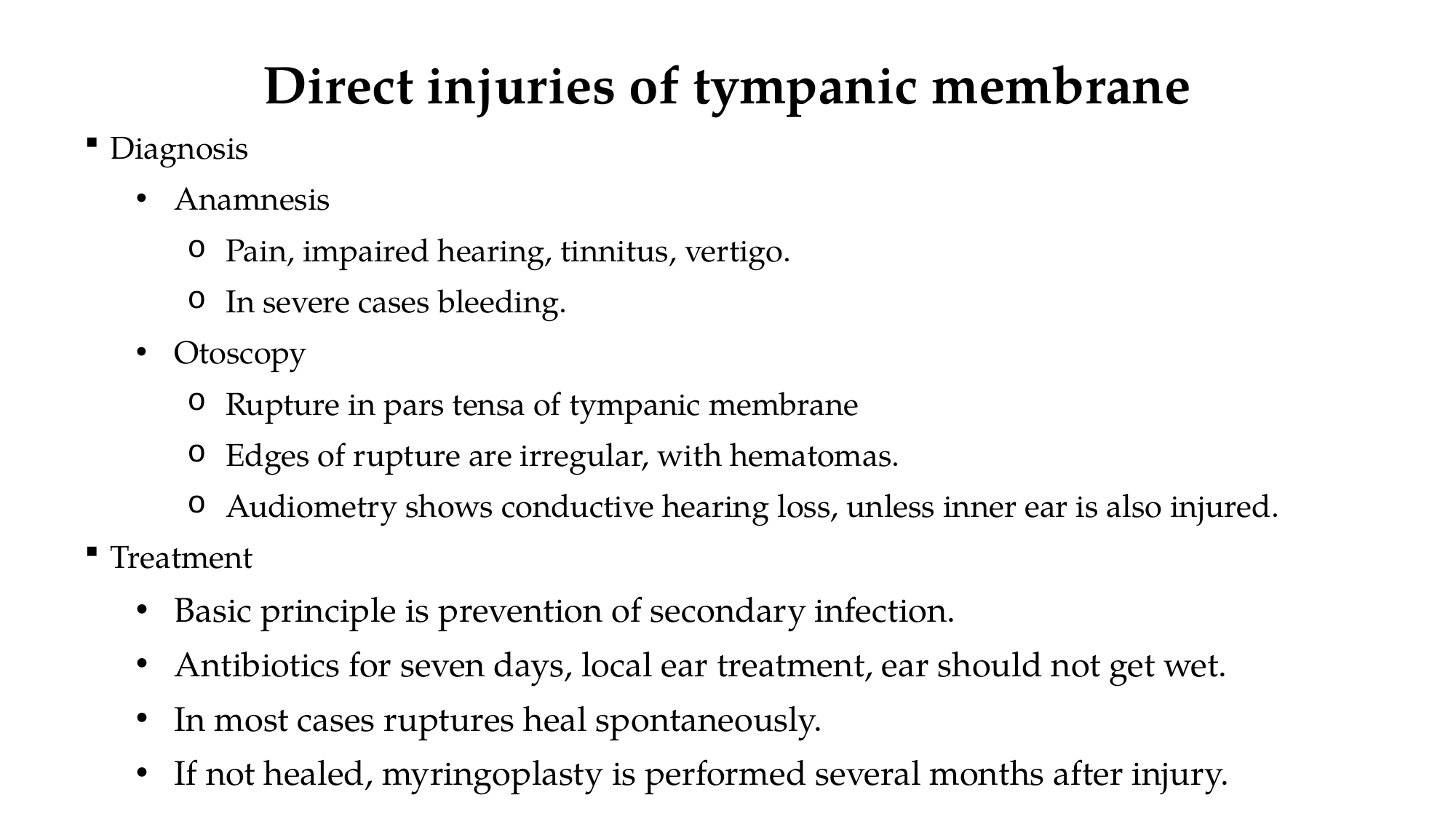

Direct injuries of tympanic membrane
Diagnosis
Anamnesis
Pain, impaired hearing, tinnitus, vertigo.
In severe cases bleeding.
Otoscopy
Rupture in pars tensa of tympanic membrane
Edges of rupture are irregular, with hematomas.
Audiometry shows conductive hearing loss, unless inner ear is also injured.
Treatment
Basic principle is prevention of secondary infection.
Antibiotics for seven days, local ear treatment, ear should not get wet.
In most cases ruptures heal spontaneously.
If not healed, myringoplasty is performed several months after injury.